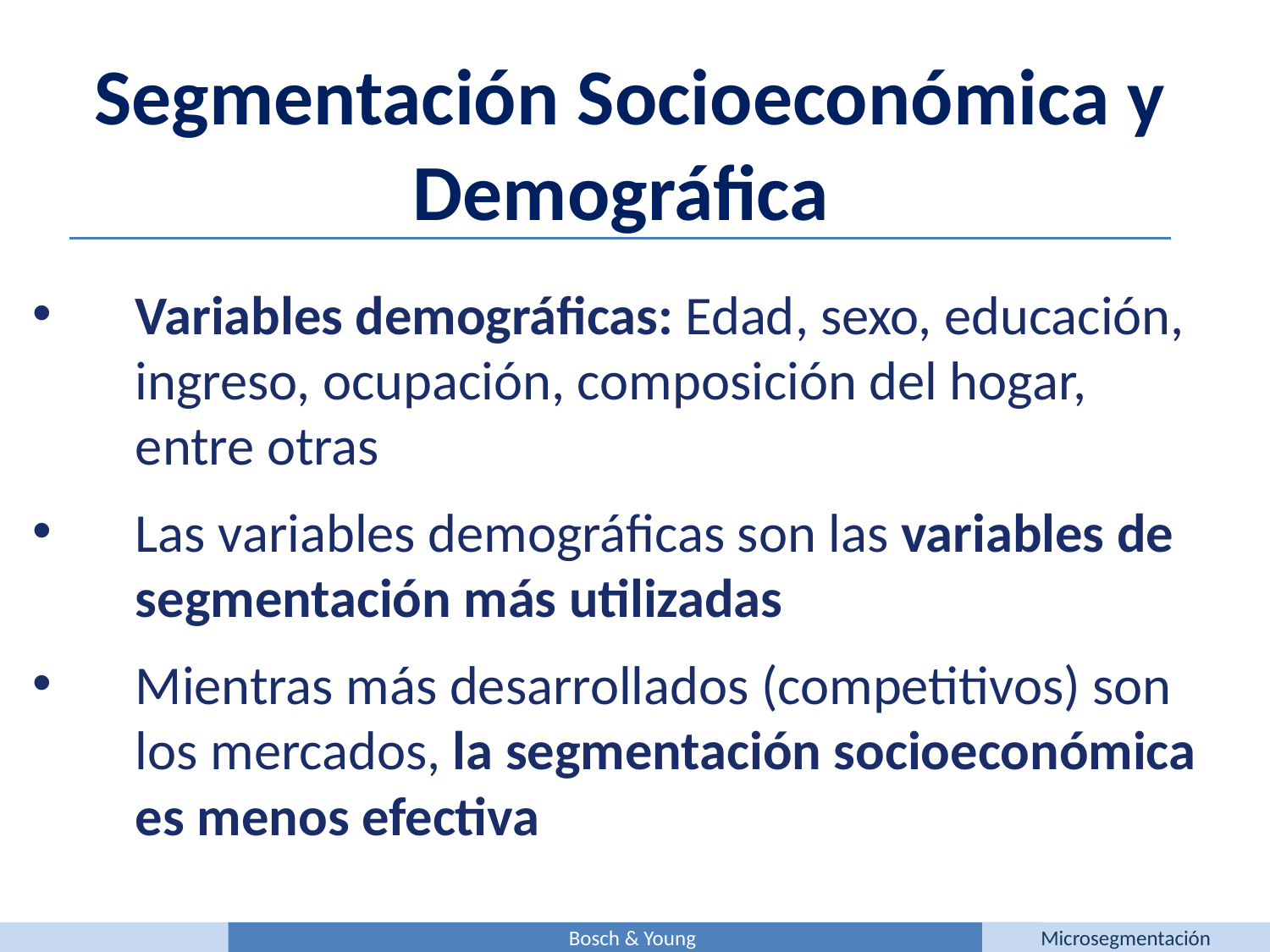

Segmentación Socioeconómica y Demográfica
Variables demográficas: Edad, sexo, educación, ingreso, ocupación, composición del hogar,  entre otras

Las variables demográficas son las variables de segmentación más utilizadas

Mientras más desarrollados (competitivos) son los mercados, la segmentación socioeconómica es menos efectiva

Bosch & Young
Microsegmentación